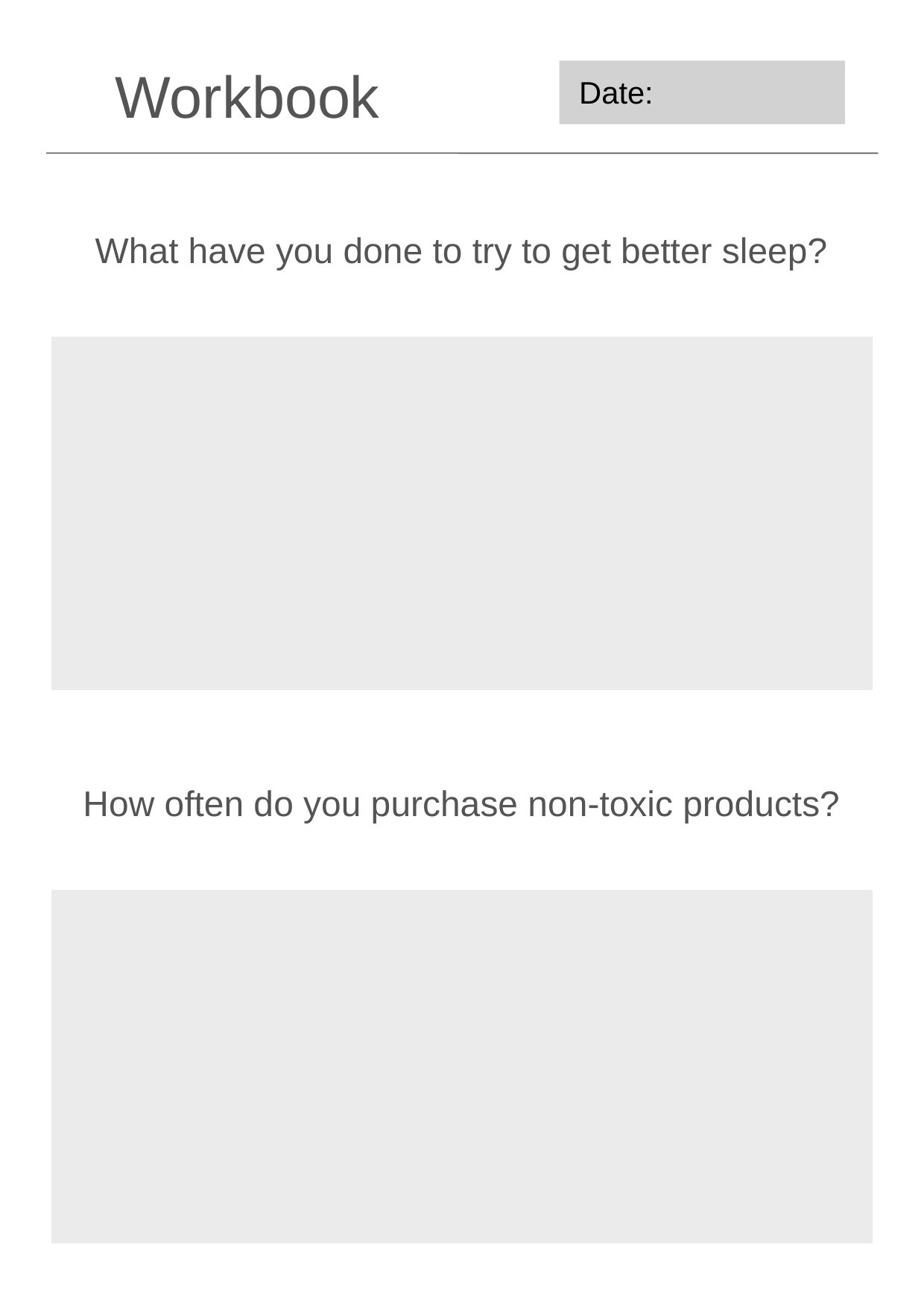

Workbook

Date:

What have you done to try to get better sleep?

How often do you purchase non-toxic products?